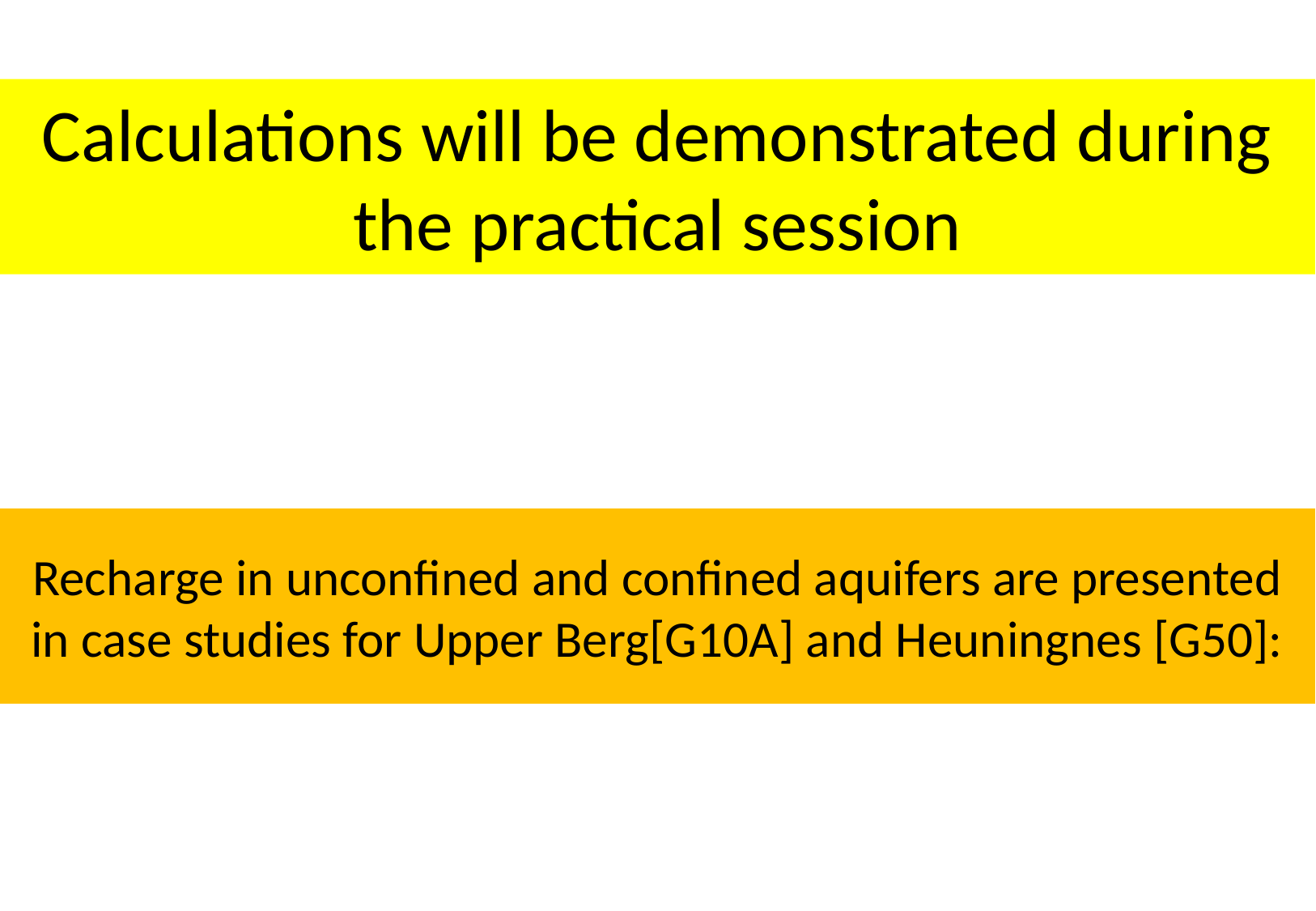

# Calculations will be demonstrated during the practical session
Recharge in unconfined and confined aquifers are presented in case studies for Upper Berg[G10A] and Heuningnes [G50]: